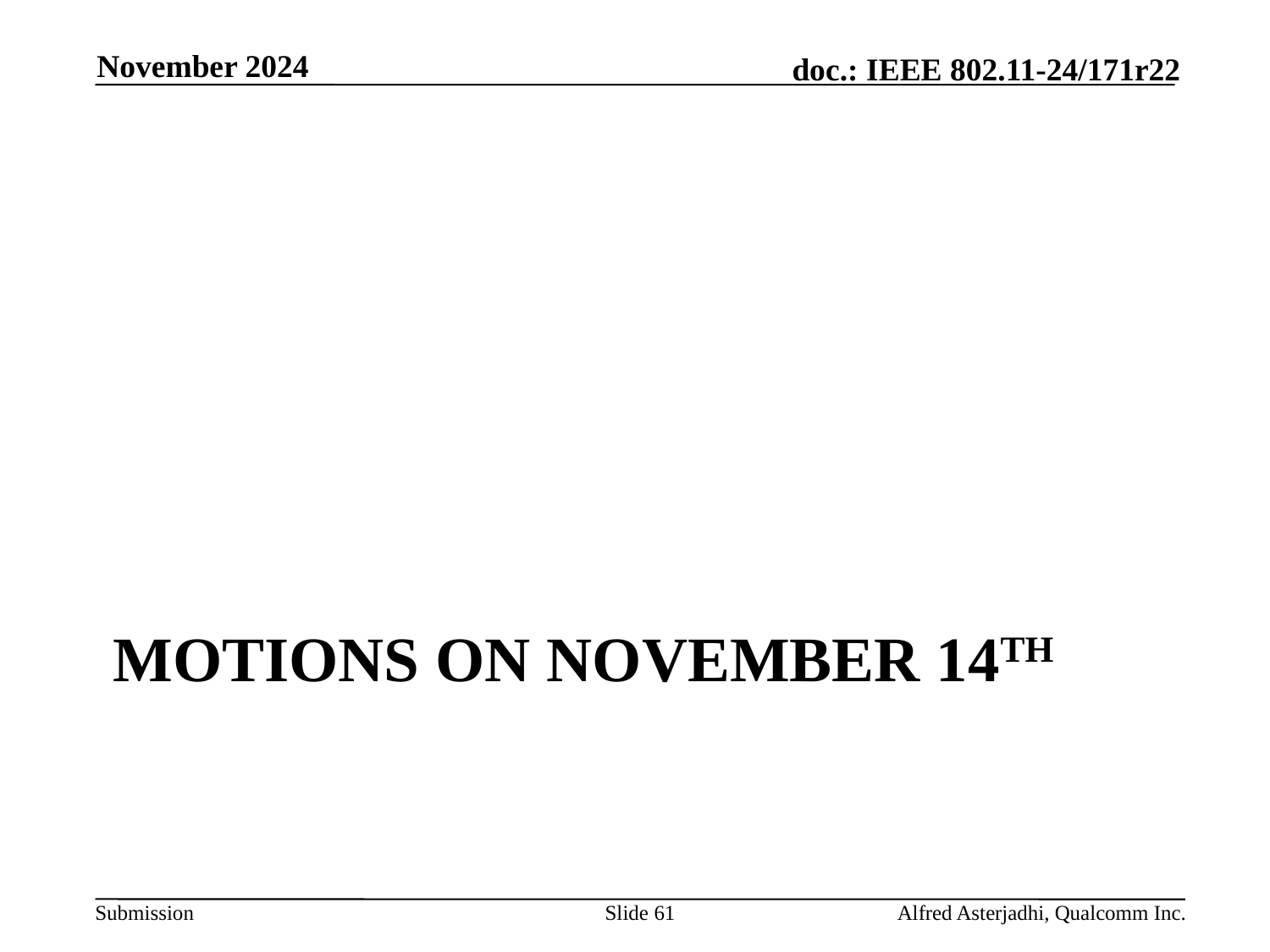

November 2024

# Motions on November 14th
Slide 61
Alfred Asterjadhi, Qualcomm Inc.